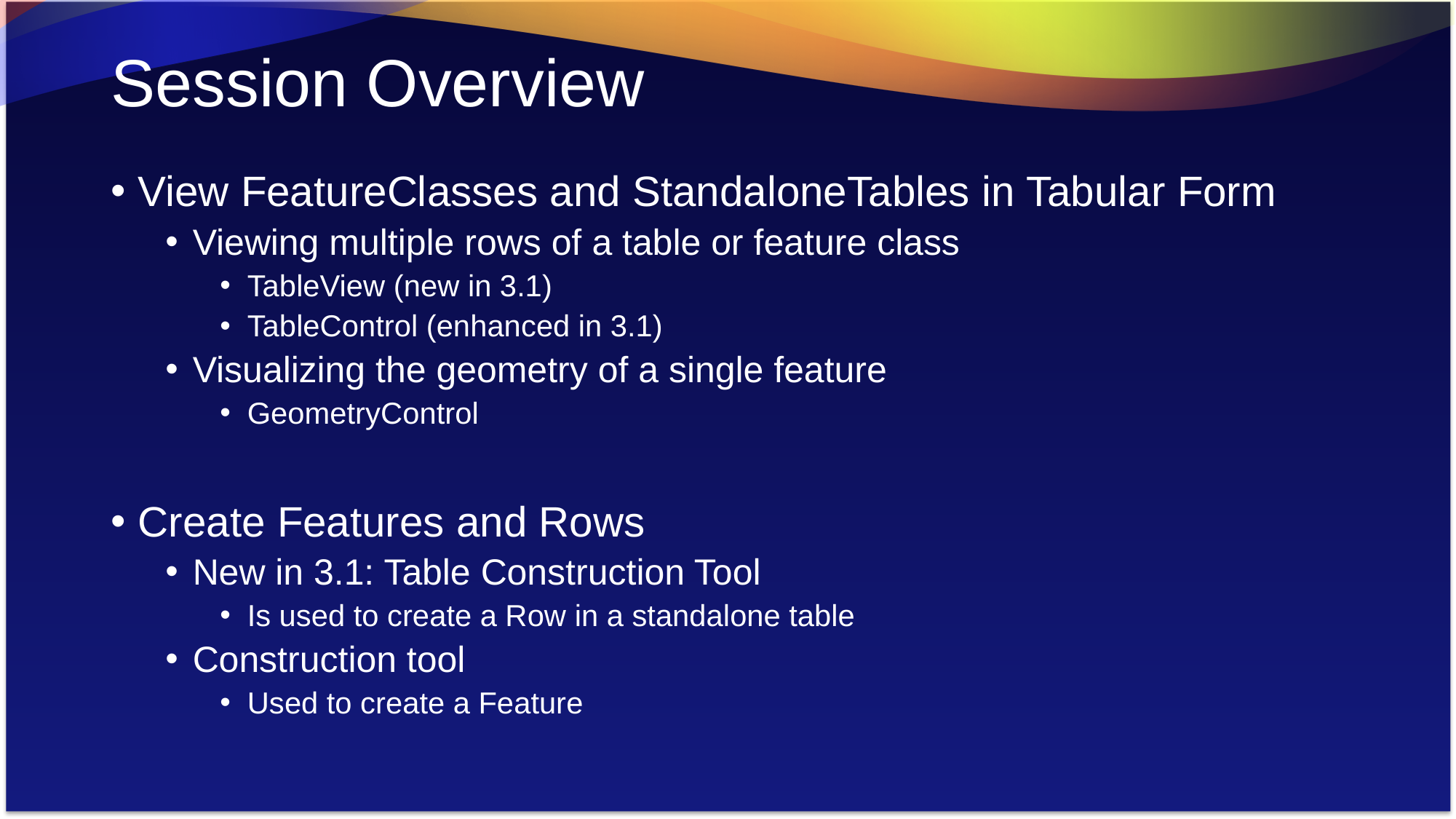

# Session Overview
View FeatureClasses and StandaloneTables in Tabular Form
Viewing multiple rows of a table or feature class
TableView (new in 3.1)
TableControl (enhanced in 3.1)
Visualizing the geometry of a single feature
GeometryControl

Create Features and Rows
New in 3.1: Table Construction Tool
Is used to create a Row in a standalone table
Construction tool
Used to create a Feature